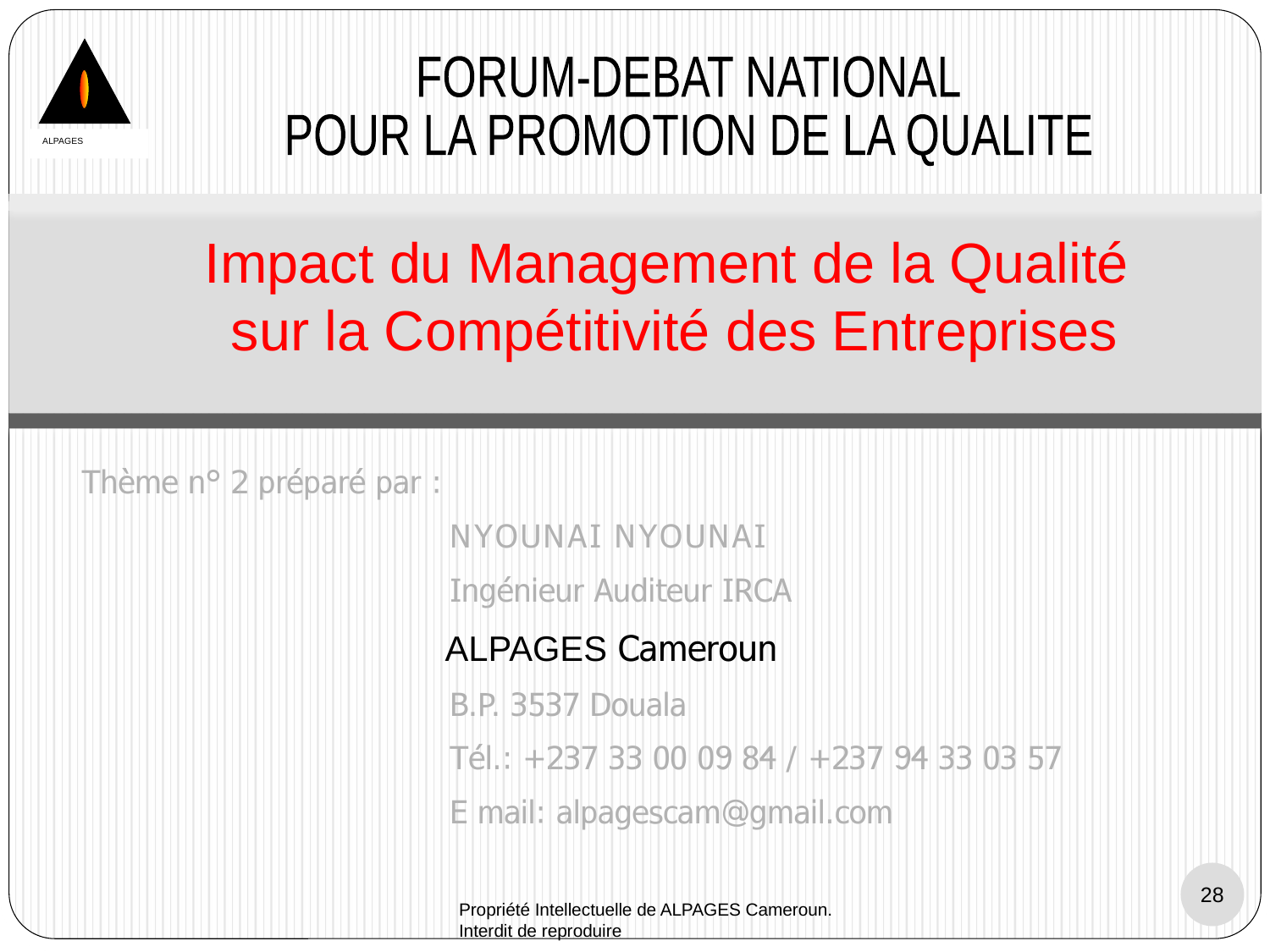

FORUM-DEBAT NATIONAL
POUR LA PROMOTION DE LA QUALITE

ALPAGES
# Impact du Management de la Qualité sur la Compétitivité des Entreprises
Thème n° 2 préparé par :
                                     NYOUNAI NYOUNAI
                                     Ingénieur Auditeur IRCA
                                 ALPAGES Cameroun
                                     B.P. 3537 Douala
                                     Tél.: +237 33 00 09 84 / +237 94 33 03 57
                                     E mail: alpagescam@gmail.com
28
Propriété Intellectuelle de ALPAGES Cameroun. Interdit de reproduire